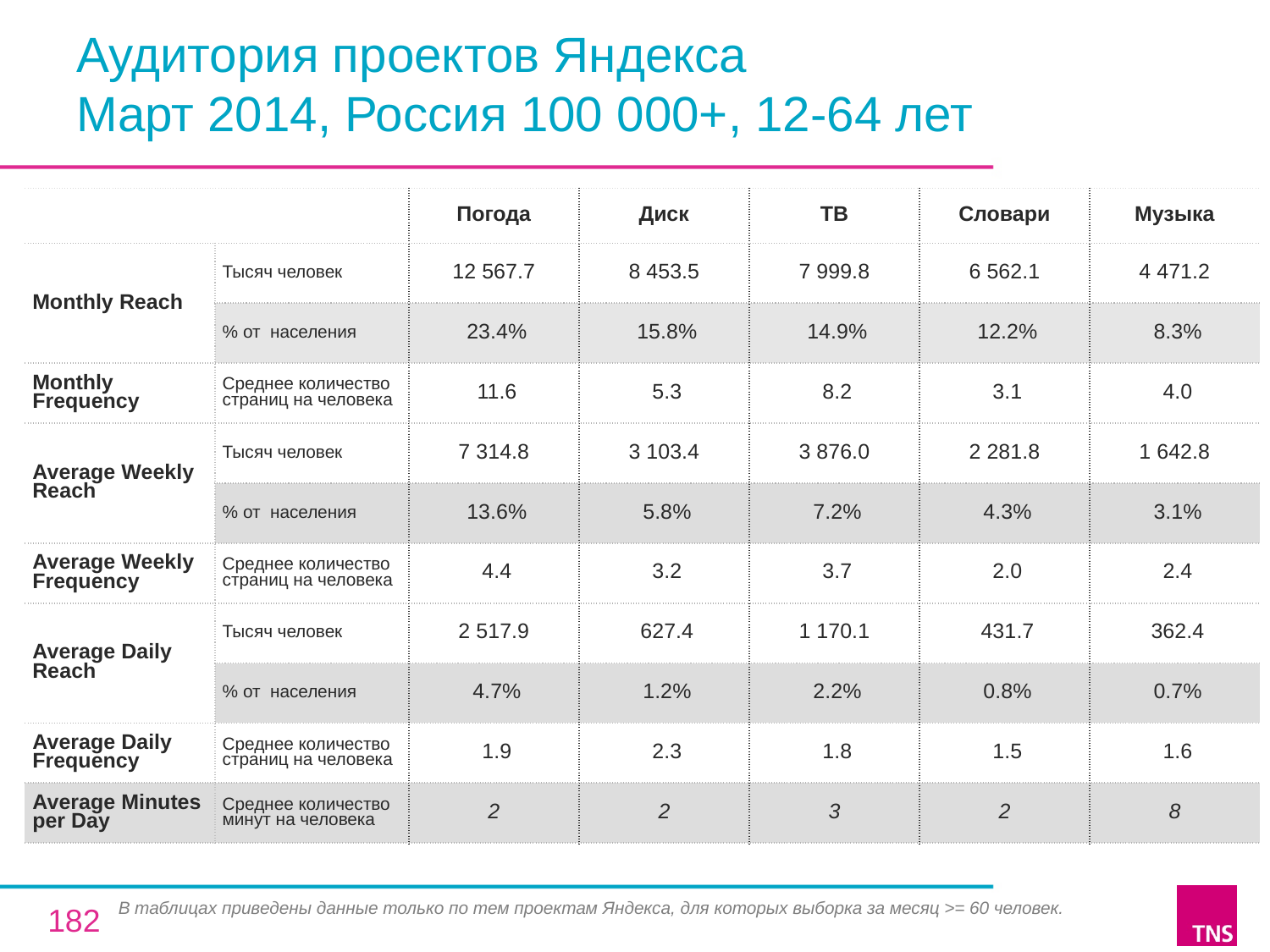

# Аудитория проектов Яндекса Март 2014, Россия 100 000+, 12-64 лет
|  |  | Погода | Диск | ТВ | Словари | Музыка |
| --- | --- | --- | --- | --- | --- | --- |
| Monthly Reach | Тысяч человек | 12 567.7 | 8 453.5 | 7 999.8 | 6 562.1 | 4 471.2 |
|  | % от населения | 23.4% | 15.8% | 14.9% | 12.2% | 8.3% |
| Monthly Frequency | Среднее количество страниц на человека | 11.6 | 5.3 | 8.2 | 3.1 | 4.0 |
| Average Weekly Reach | Тысяч человек | 7 314.8 | 3 103.4 | 3 876.0 | 2 281.8 | 1 642.8 |
|  | % от населения | 13.6% | 5.8% | 7.2% | 4.3% | 3.1% |
| Average Weekly Frequency | Среднее количество страниц на человека | 4.4 | 3.2 | 3.7 | 2.0 | 2.4 |
| Average Daily Reach | Тысяч человек | 2 517.9 | 627.4 | 1 170.1 | 431.7 | 362.4 |
|  | % от населения | 4.7% | 1.2% | 2.2% | 0.8% | 0.7% |
| Average Daily Frequency | Среднее количество страниц на человека | 1.9 | 2.3 | 1.8 | 1.5 | 1.6 |
| Average Minutes per Day | Среднее количество минут на человека | 2 | 2 | 3 | 2 | 8 |
В таблицах приведены данные только по тем проектам Яндекса, для которых выборка за месяц >= 60 человек.
182